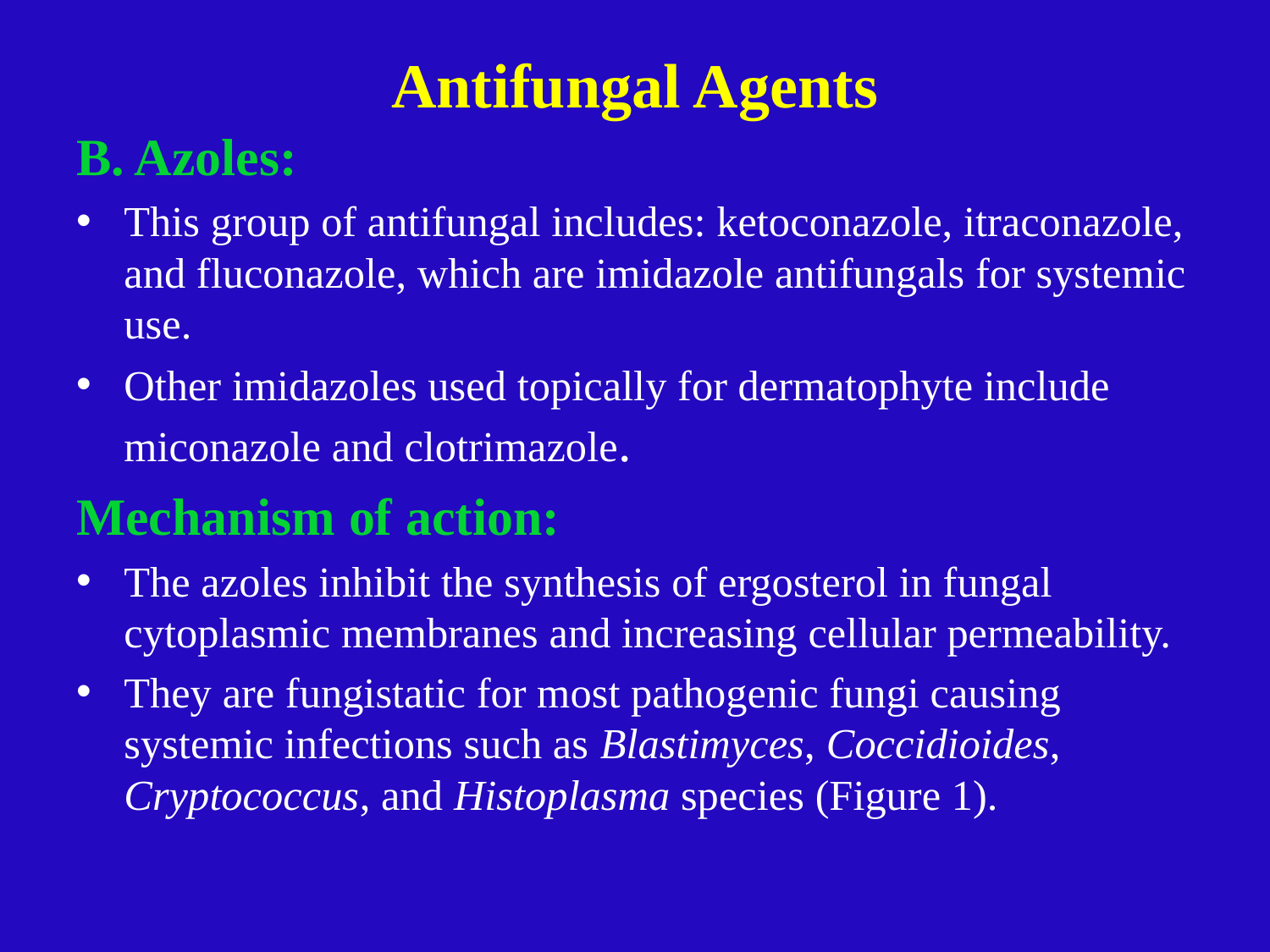

# Antifungal Agents
B. Azoles:
This group of antifungal includes: ketoconazole, itraconazole, and fluconazole, which are imidazole antifungals for systemic use.
Other imidazoles used topically for dermatophyte include miconazole and clotrimazole.
Mechanism of action:
The azoles inhibit the synthesis of ergosterol in fungal cytoplasmic membranes and increasing cellular permeability.
They are fungistatic for most pathogenic fungi causing systemic infections such as Blastimyces, Coccidioides, Cryptococcus, and Histoplasma species (Figure 1).